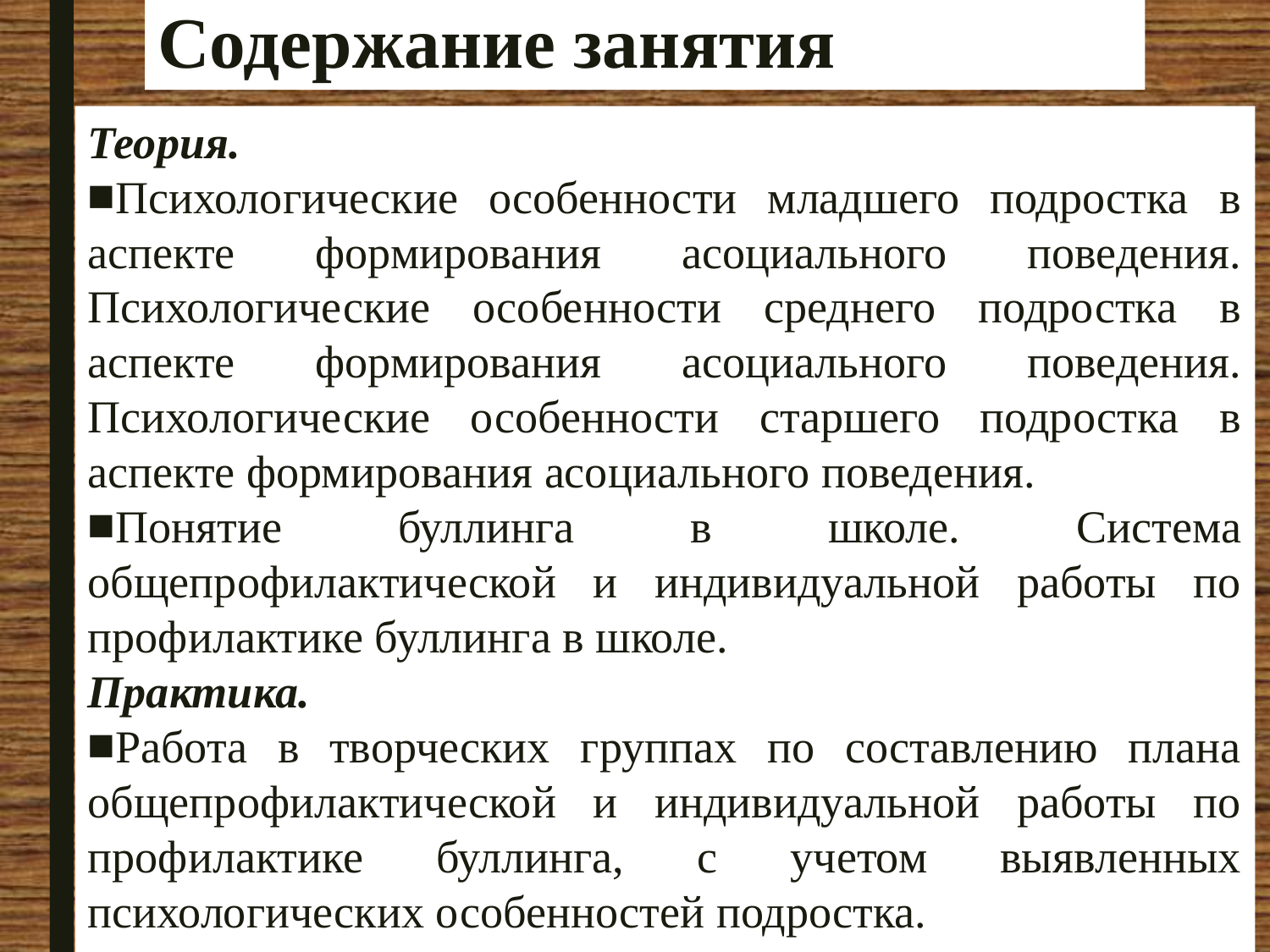

# Содержание занятия
Теория.
Психологические особенности младшего подростка в аспекте формирования асоциального поведения. Психологические особенности среднего подростка в аспекте формирования асоциального поведения. Психологические особенности старшего подростка в аспекте формирования асоциального поведения.
Понятие буллинга в школе. Система общепрофилактической и индивидуальной работы по профилактике буллинга в школе.
Практика.
Работа в творческих группах по составлению плана общепрофилактической и индивидуальной работы по профилактике буллинга, с учетом выявленных психологических особенностей подростка.